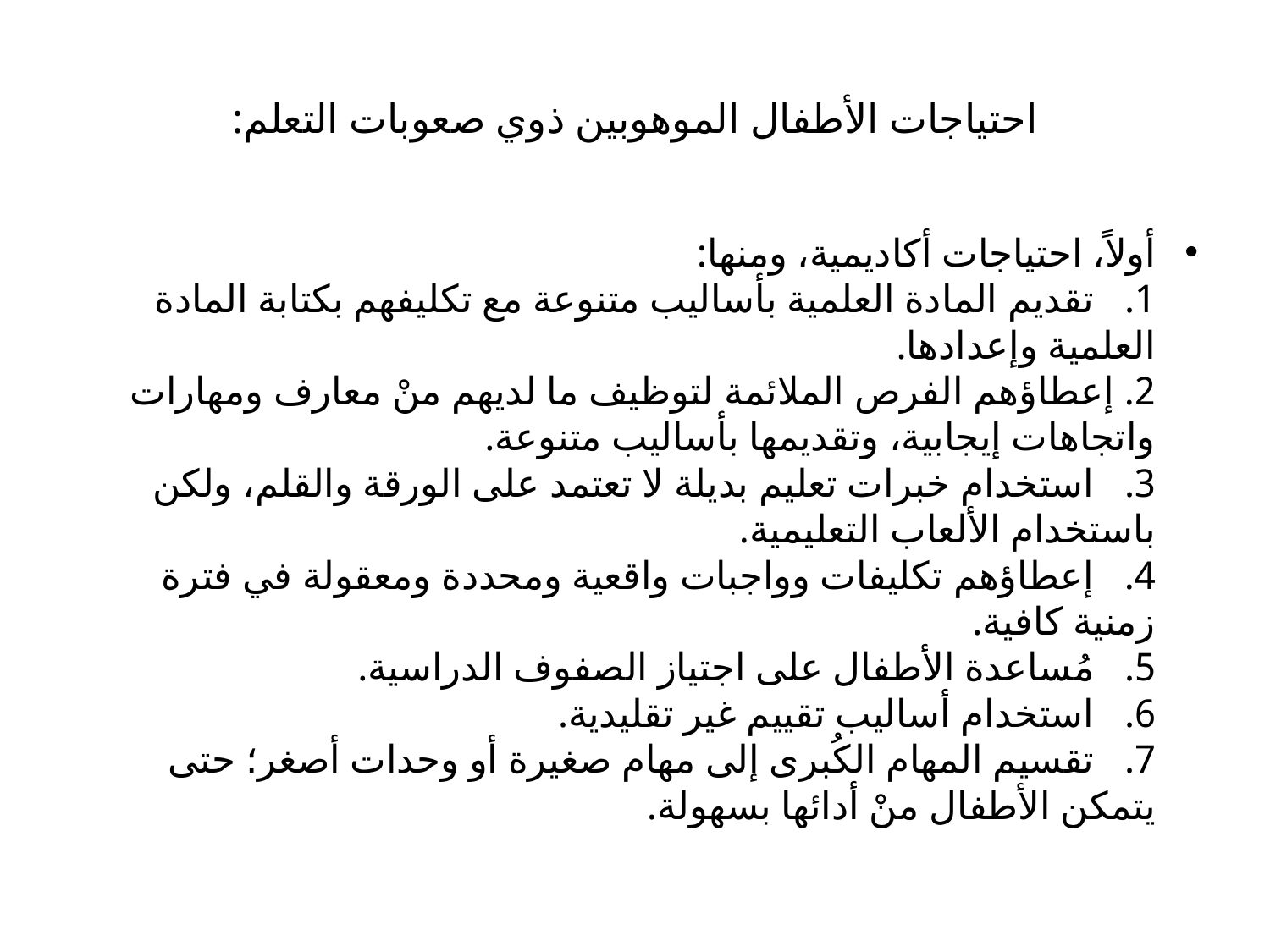

# احتياجات الأطفال الموهوبين ذوي صعوبات التعلم:
أولاً، احتياجات أكاديمية، ومنها:
1.   تقديم المادة العلمية بأساليب متنوعة مع تكليفهم بكتابة المادة العلمية وإعدادها.
2. إعطاؤهم الفرص الملائمة لتوظيف ما لديهم منْ معارف ومهارات واتجاهات إيجابية، وتقديمها بأساليب متنوعة.
3.   استخدام خبرات تعليم بديلة لا تعتمد على الورقة والقلم، ولكن باستخدام الألعاب التعليمية.
4.   إعطاؤهم تكليفات وواجبات واقعية ومحددة ومعقولة في فترة زمنية كافية.
5.   مُساعدة الأطفال على اجتياز الصفوف الدراسية.
6.   استخدام أساليب تقييم غير تقليدية.
7.   تقسيم المهام الكُبرى إلى مهام صغيرة أو وحدات أصغر؛ حتى يتمكن الأطفال منْ أدائها بسهولة.